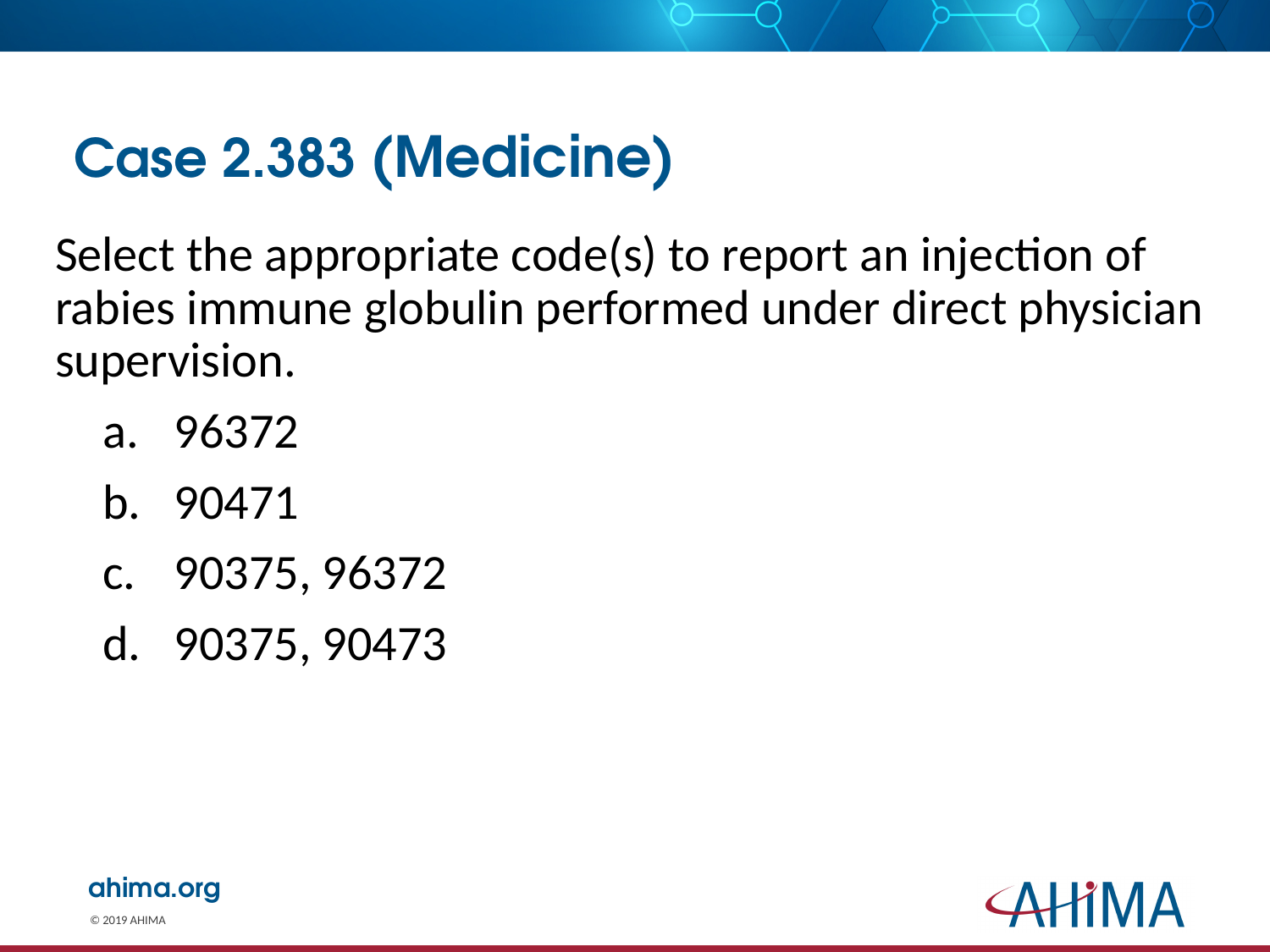

# Case 2.383 (Medicine)
Select the appropriate code(s) to report an injection of rabies immune globulin performed under direct physician supervision.
96372
90471
90375, 96372
90375, 90473